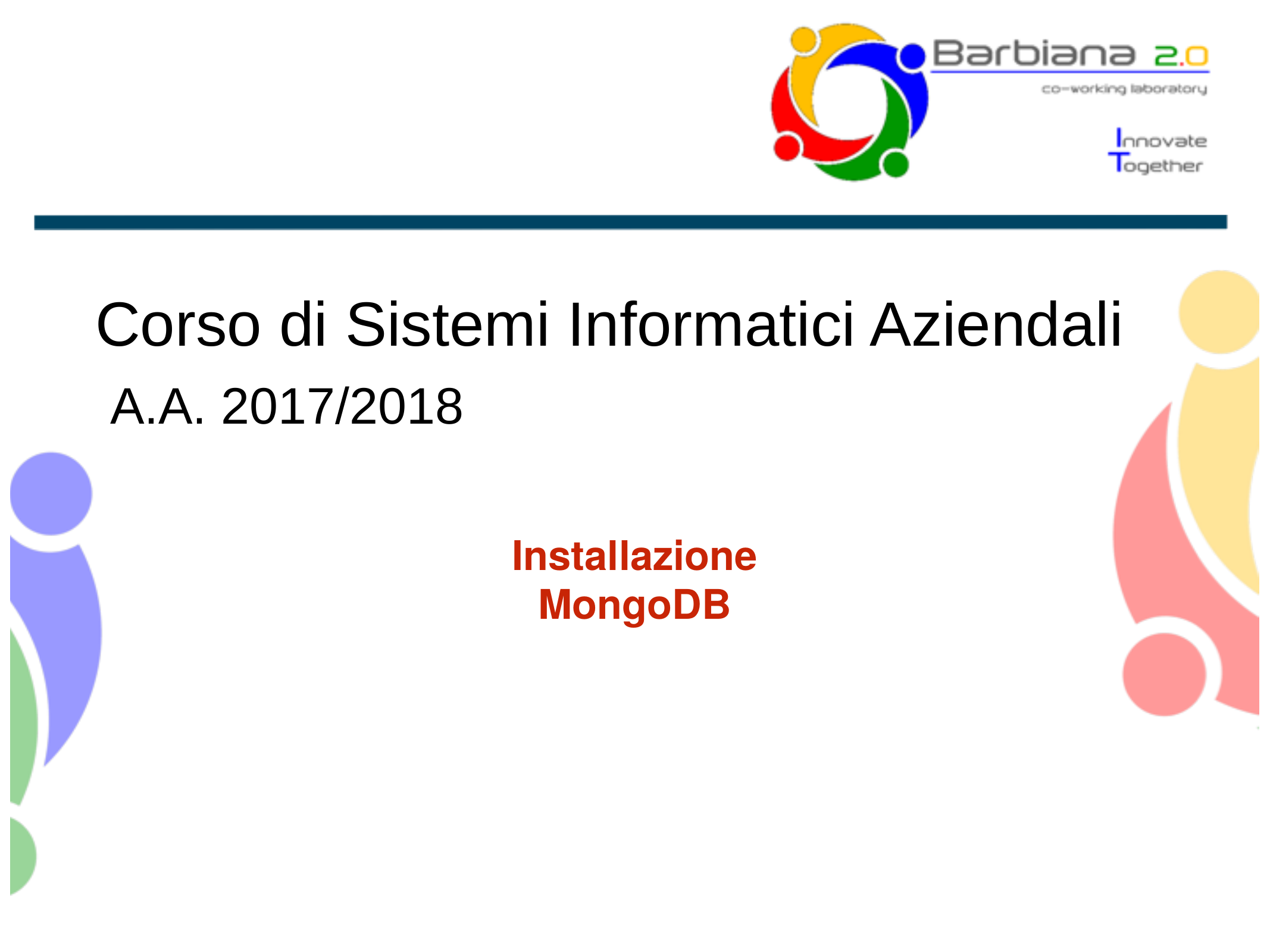

# Corso di Sistemi Informatici Aziendali
Installazione
MongoDB